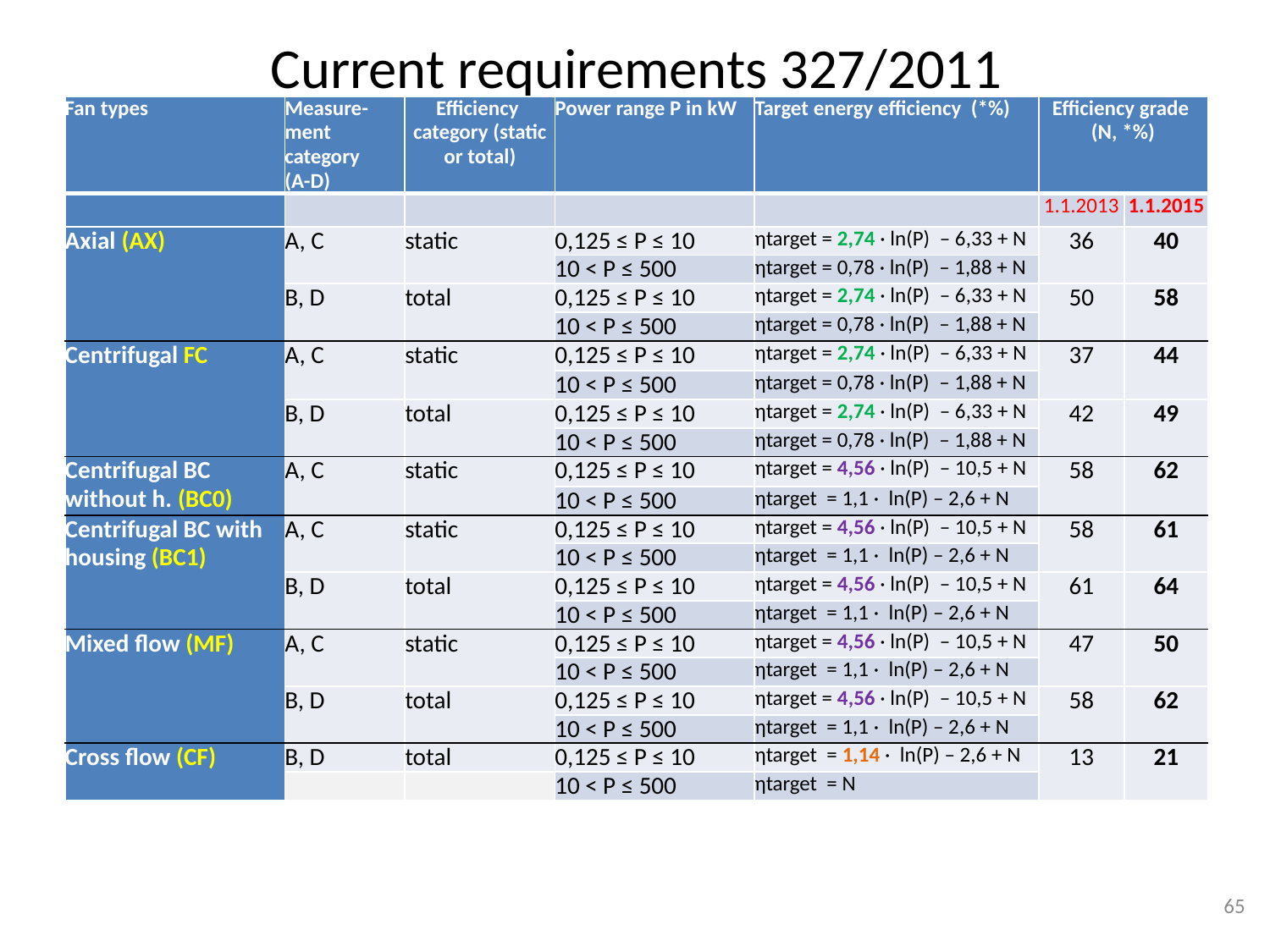

# Current requirements 327/2011
| Fan types | Measure-ment category (A-D) | Efficiency category (static or total) | Power range P in kW | Target energy efficiency (\*%) | Efficiency grade (N, \*%) |  |
| --- | --- | --- | --- | --- | --- | --- |
|  |  |  |  |  | 1.1.2013 | 1.1.2015 |
| Axial (AX) | A, C | static | 0,125 ≤ P ≤ 10 | ηtarget = 2,74 · ln(P) – 6,33 + N | 36 | 40 |
|  |  |  | 10 < P ≤ 500 | ηtarget = 0,78 · ln(P) – 1,88 + N |  |  |
|  | B, D | total | 0,125 ≤ P ≤ 10 | ηtarget = 2,74 · ln(P) – 6,33 + N | 50 | 58 |
|  |  |  | 10 < P ≤ 500 | ηtarget = 0,78 · ln(P) – 1,88 + N |  |  |
| Centrifugal FC | A, C | static | 0,125 ≤ P ≤ 10 | ηtarget = 2,74 · ln(P) – 6,33 + N | 37 | 44 |
|  |  |  | 10 < P ≤ 500 | ηtarget = 0,78 · ln(P) – 1,88 + N |  |  |
|  | B, D | total | 0,125 ≤ P ≤ 10 | ηtarget = 2,74 · ln(P) – 6,33 + N | 42 | 49 |
|  |  |  | 10 < P ≤ 500 | ηtarget = 0,78 · ln(P) – 1,88 + N |  |  |
| Centrifugal BC without h. (BC0) | A, C | static | 0,125 ≤ P ≤ 10 | ηtarget = 4,56 · ln(P) – 10,5 + N | 58 | 62 |
|  |  |  | 10 < P ≤ 500 | ηtarget = 1,1 · ln(P) – 2,6 + N |  |  |
| Centrifugal BC with housing (BC1) | A, C | static | 0,125 ≤ P ≤ 10 | ηtarget = 4,56 · ln(P) – 10,5 + N | 58 | 61 |
|  |  |  | 10 < P ≤ 500 | ηtarget = 1,1 · ln(P) – 2,6 + N |  |  |
|  | B, D | total | 0,125 ≤ P ≤ 10 | ηtarget = 4,56 · ln(P) – 10,5 + N | 61 | 64 |
|  |  |  | 10 < P ≤ 500 | ηtarget = 1,1 · ln(P) – 2,6 + N |  |  |
| Mixed flow (MF) | A, C | static | 0,125 ≤ P ≤ 10 | ηtarget = 4,56 · ln(P) – 10,5 + N | 47 | 50 |
|  |  |  | 10 < P ≤ 500 | ηtarget = 1,1 · ln(P) – 2,6 + N |  |  |
|  | B, D | total | 0,125 ≤ P ≤ 10 | ηtarget = 4,56 · ln(P) – 10,5 + N | 58 | 62 |
|  |  |  | 10 < P ≤ 500 | ηtarget = 1,1 · ln(P) – 2,6 + N |  |  |
| Cross flow (CF) | B, D | total | 0,125 ≤ P ≤ 10 | ηtarget = 1,14 · ln(P) – 2,6 + N | 13 | 21 |
|  |  |  | 10 < P ≤ 500 | ηtarget = N |  |  |
65